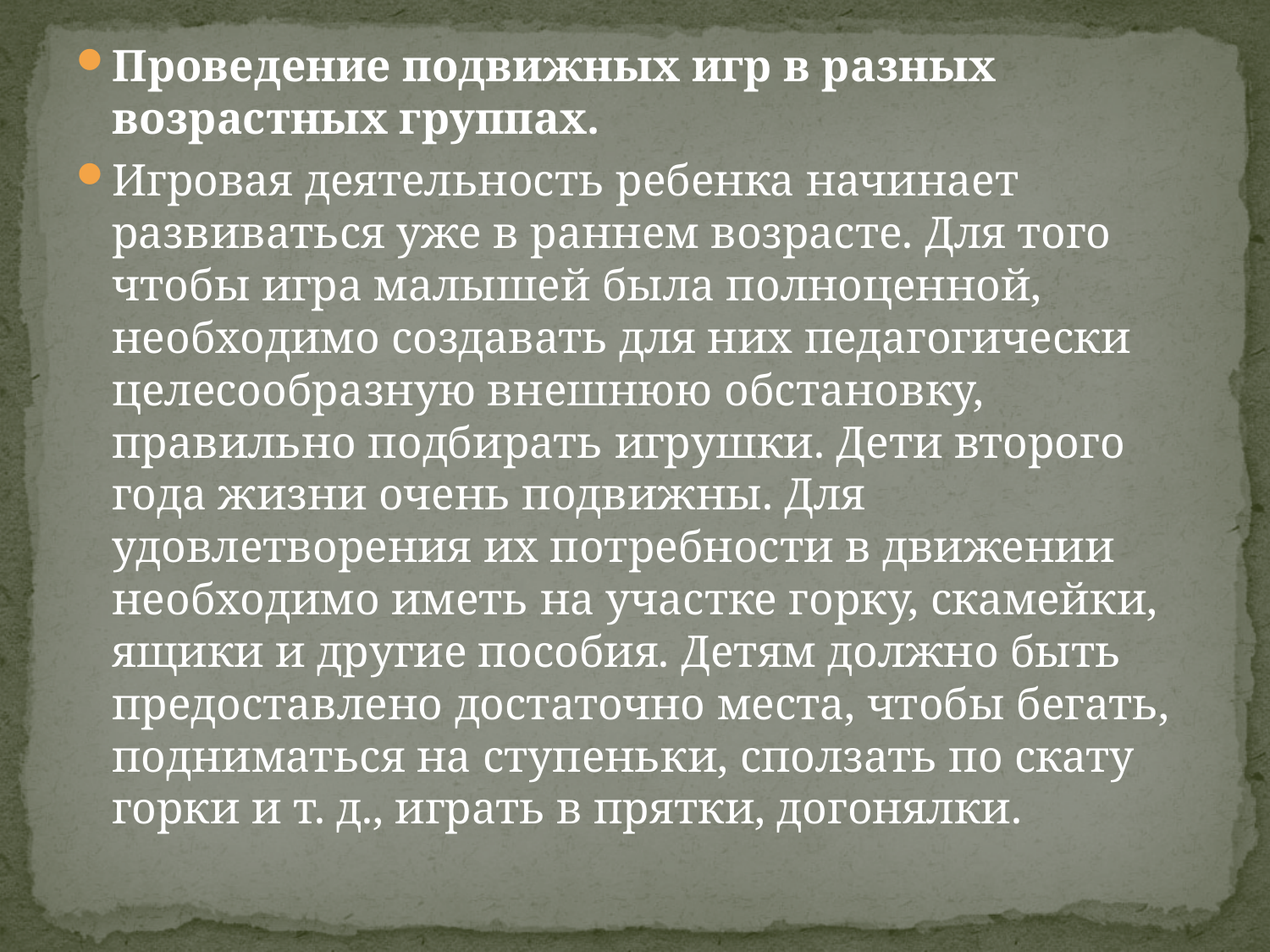

Проведение подвижных игр в разных возрастных группах.
Игровая деятельность ребенка начинает развиваться уже в раннем возрасте. Для того чтобы игра малышей была полноценной, необходимо создавать для них педагогически целесообразную внешнюю обстановку, правильно подбирать игрушки. Дети второго года жизни очень подвижны. Для удовлетворения их потребности в движении необходимо иметь на участке горку, скамейки, ящики и другие пособия. Детям должно быть предоставлено достаточно места, чтобы бегать, подниматься на ступеньки, сползать по скату горки и т. д., играть в прятки, догонялки.
#